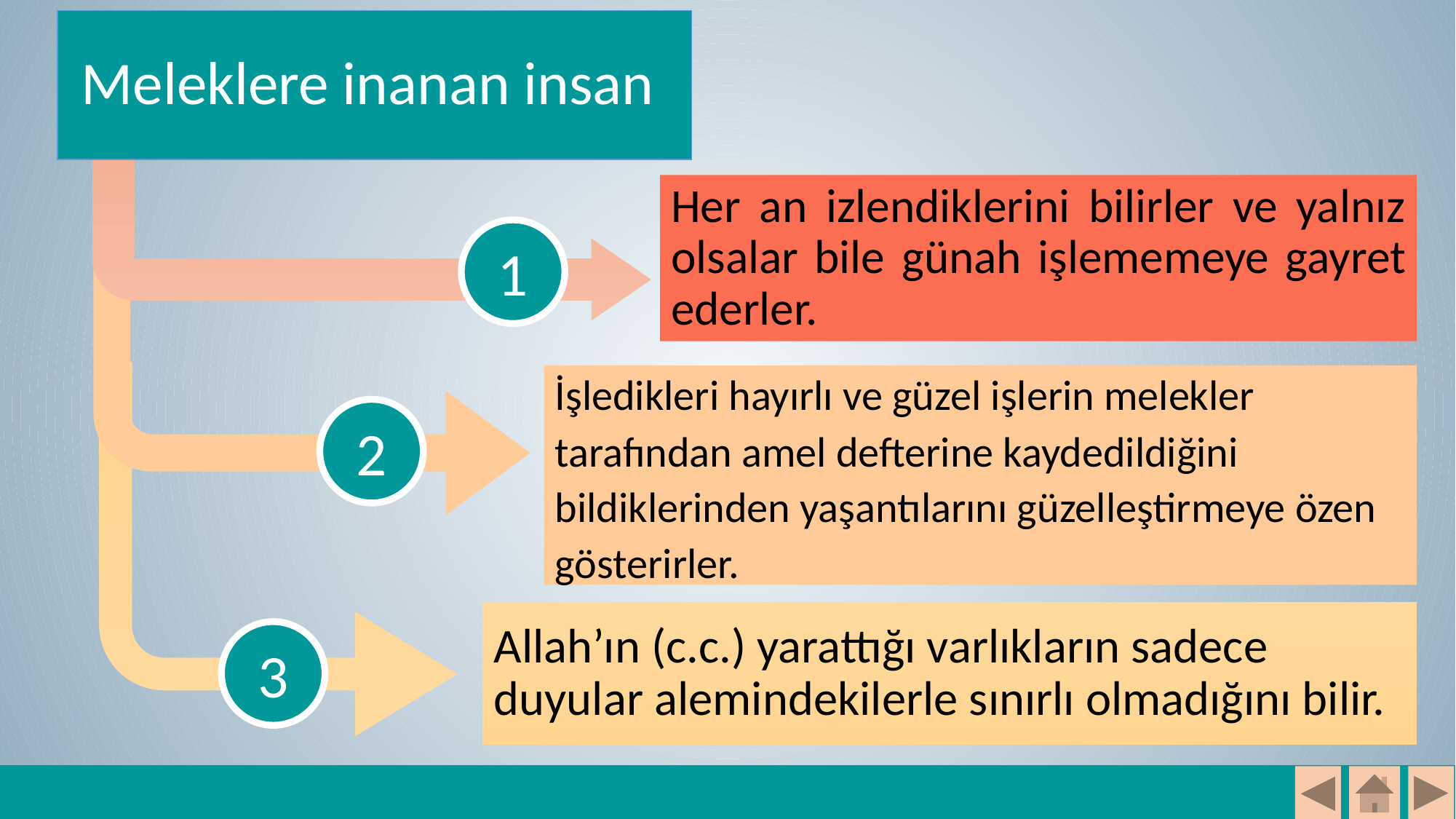

# Meleklere inanan insan

1

2
Her an izlendiklerini bilirler ve yalnız olsalar bile günah işlememeye gayret ederler.

3
İşledikleri hayırlı ve güzel işlerin melekler tarafından amel defterine kaydedildiğini bildiklerinden yaşantılarını güzelleştirmeye özen gösterirler.
Allah’ın (c.c.) yarattığı varlıkların sadece duyular alemindekilerle sınırlı olmadığını bilir.